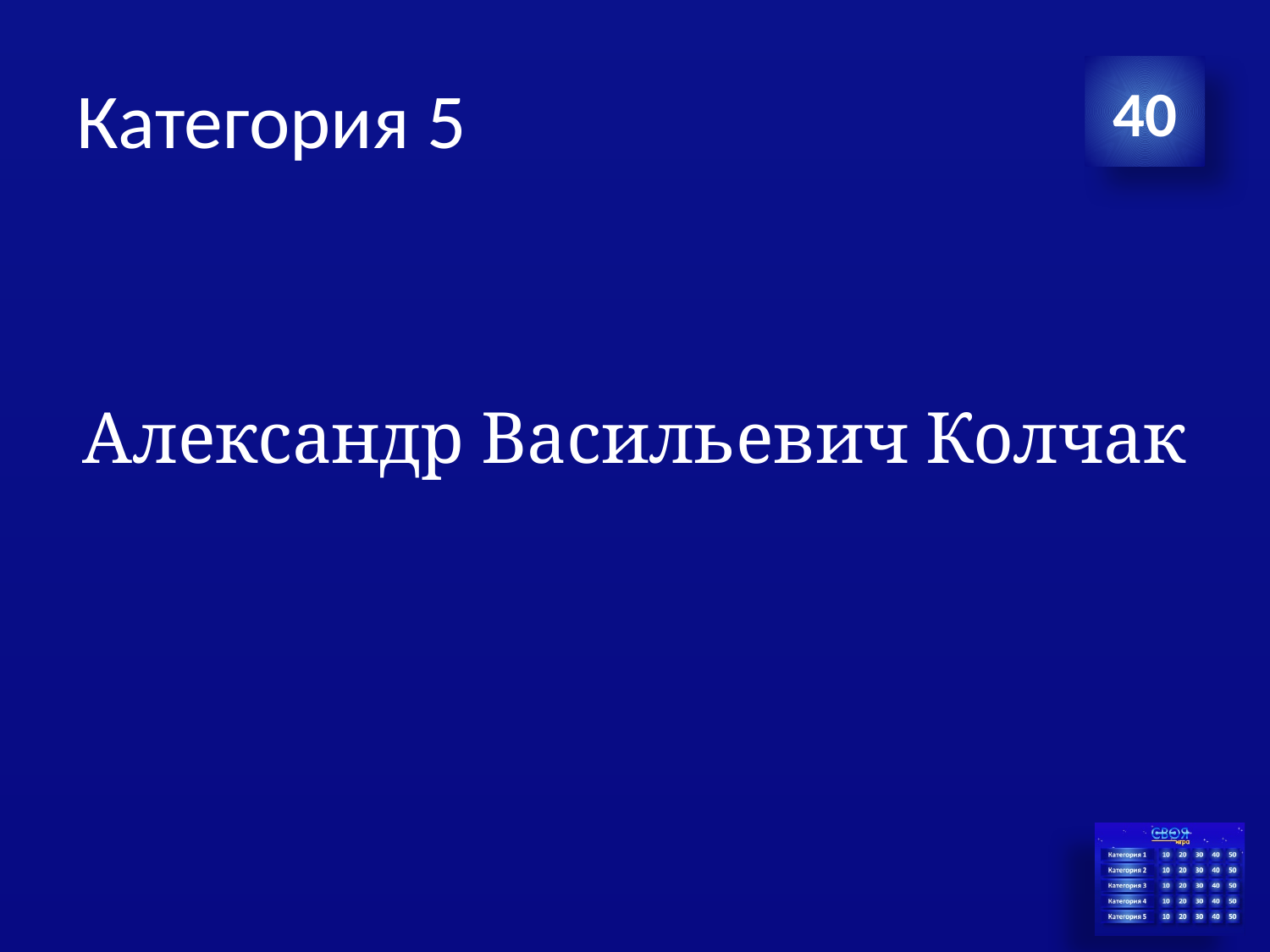

# Категория 5
40
Александр Васильевич Колчак